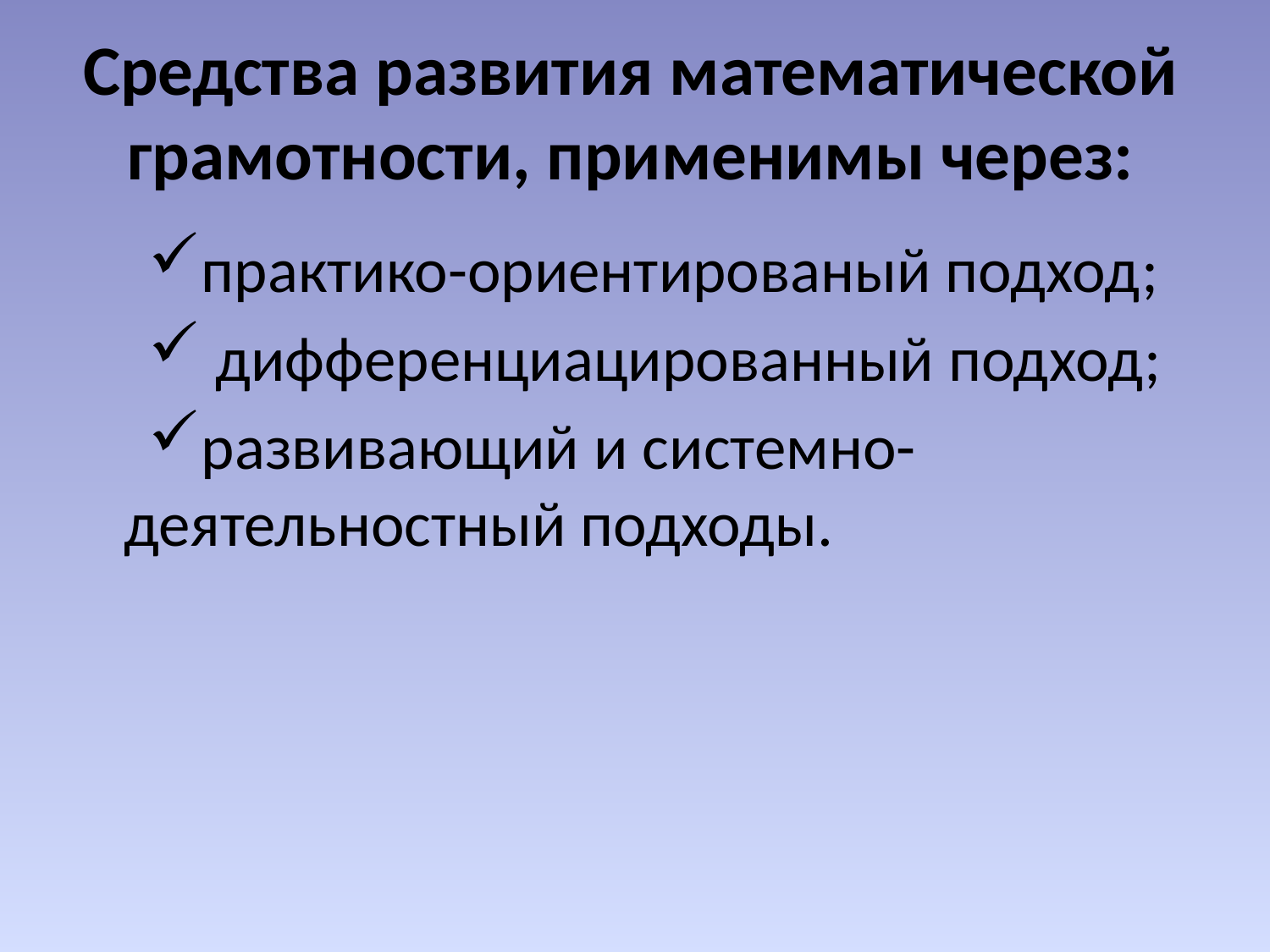

# Средства развития математической грамотности, применимы через:
практико-ориентированый подход;
 дифференциацированный подход;
развивающий и системно-деятельностный подходы.